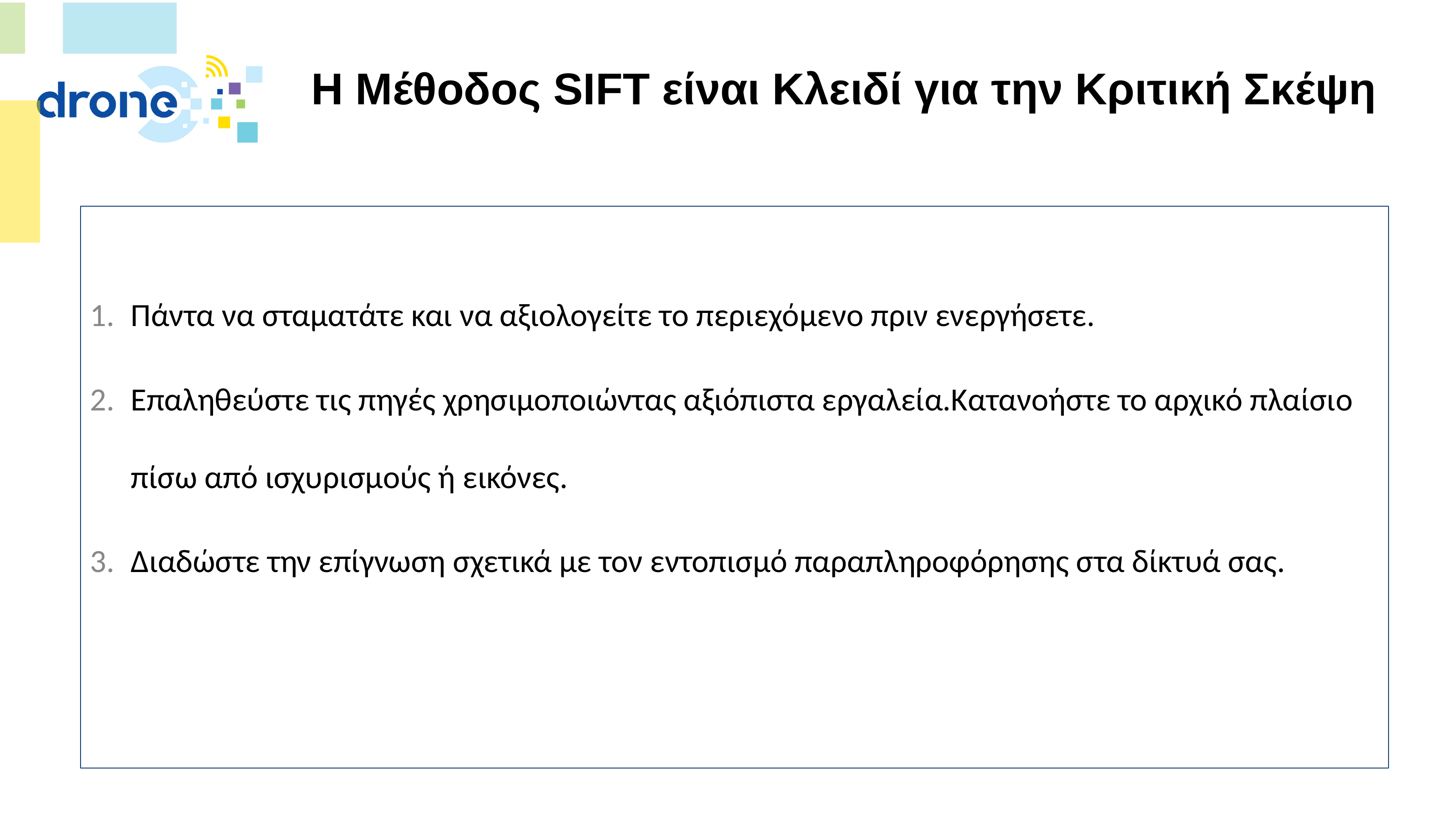

# Η Μέθοδος SIFT είναι Κλειδί για την Κριτική Σκέψη

Πάντα να σταματάτε και να αξιολογείτε το περιεχόμενο πριν ενεργήσετε.
Επαληθεύστε τις πηγές χρησιμοποιώντας αξιόπιστα εργαλεία.Κατανοήστε το αρχικό πλαίσιο πίσω από ισχυρισμούς ή εικόνες.
Διαδώστε την επίγνωση σχετικά με τον εντοπισμό παραπληροφόρησης στα δίκτυά σας.